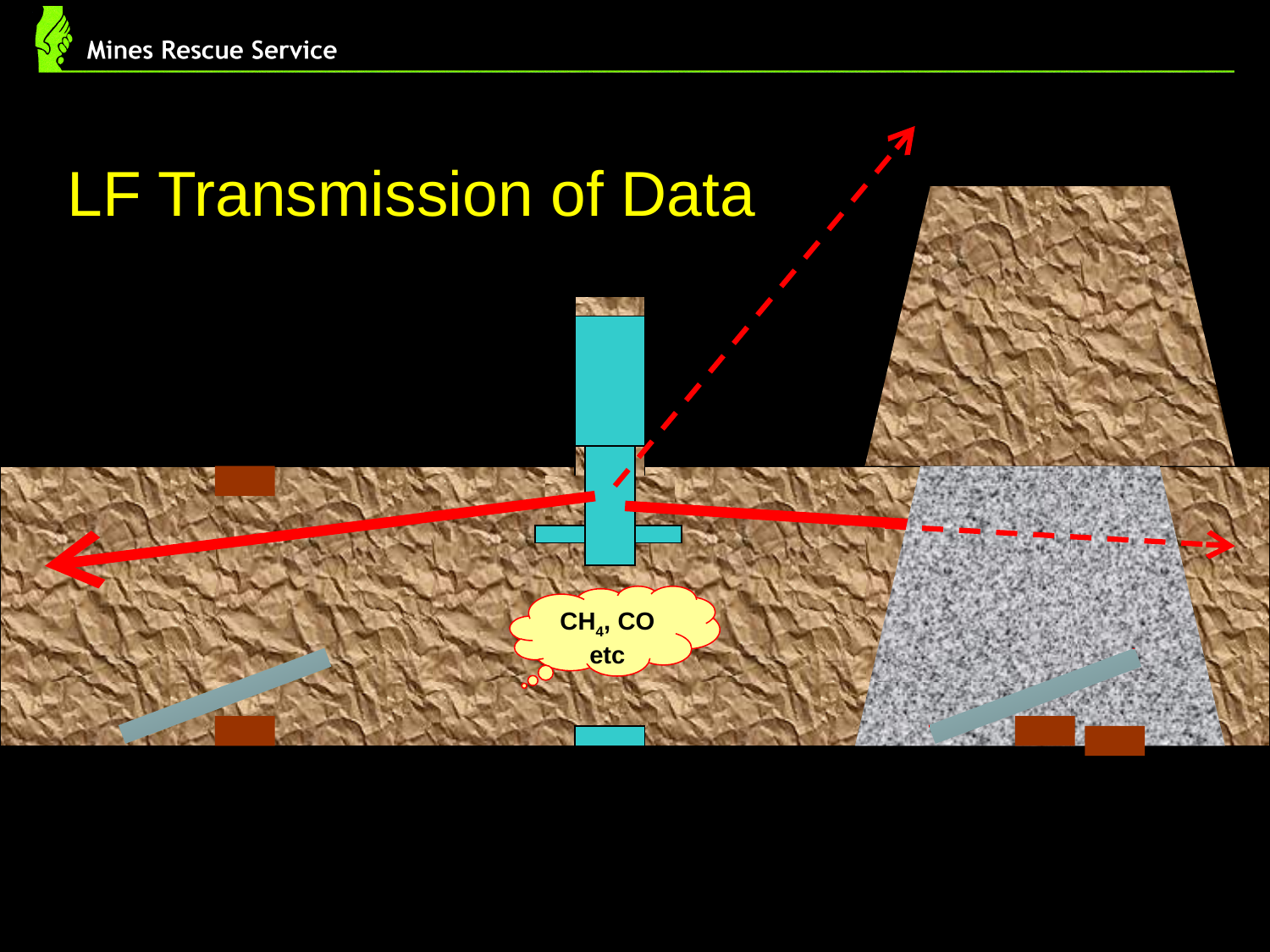

LF Transmission of Data

CH4, CO etc